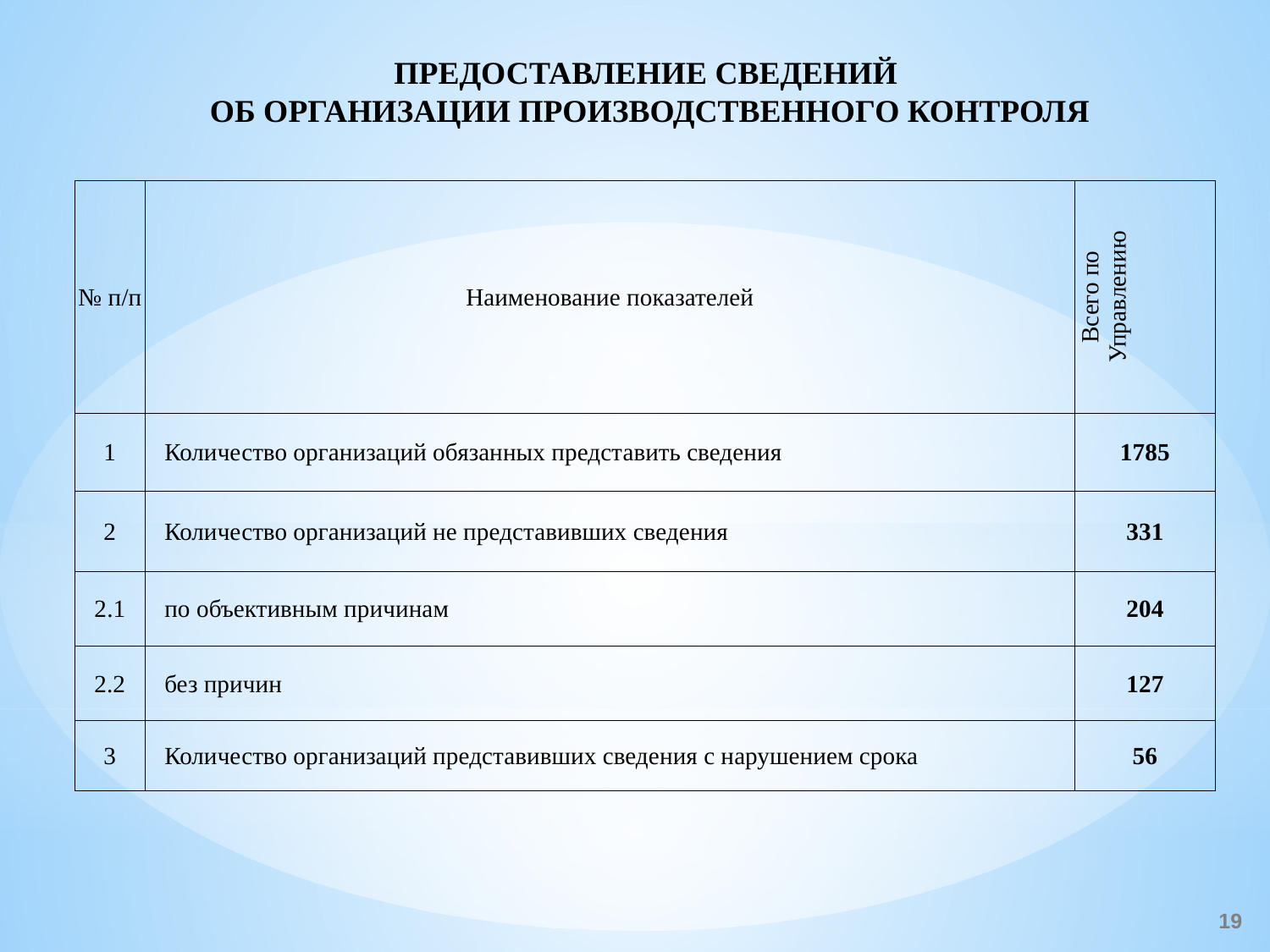

ПРЕДОСТАВЛЕНИЕ СВЕДЕНИЙ
ОБ ОРГАНИЗАЦИИ ПРОИЗВОДСТВЕННОГО КОНТРОЛЯ
| № п/п | Наименование показателей | Всего по Управлению |
| --- | --- | --- |
| 1 | Количество организаций обязанных представить сведения | 1785 |
| 2 | Количество организаций не представивших сведения | 331 |
| 2.1 | по объективным причинам | 204 |
| 2.2 | без причин | 127 |
| 3 | Количество организаций представивших сведения с нарушением срока | 56 |
19